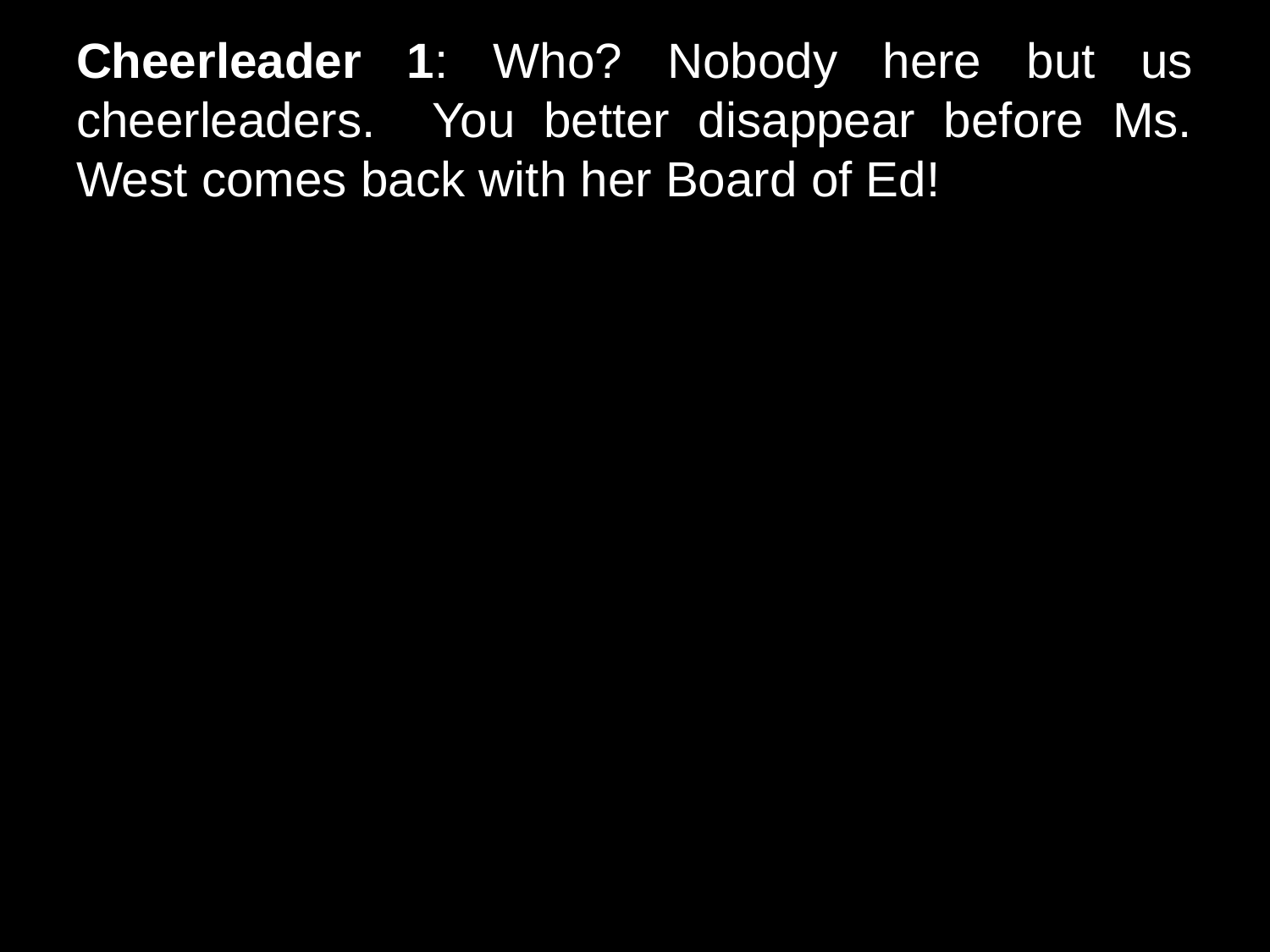

# Cheerleader 1: Who? Nobody here but us cheerleaders.  You better disappear before Ms. West comes back with her Board of Ed!